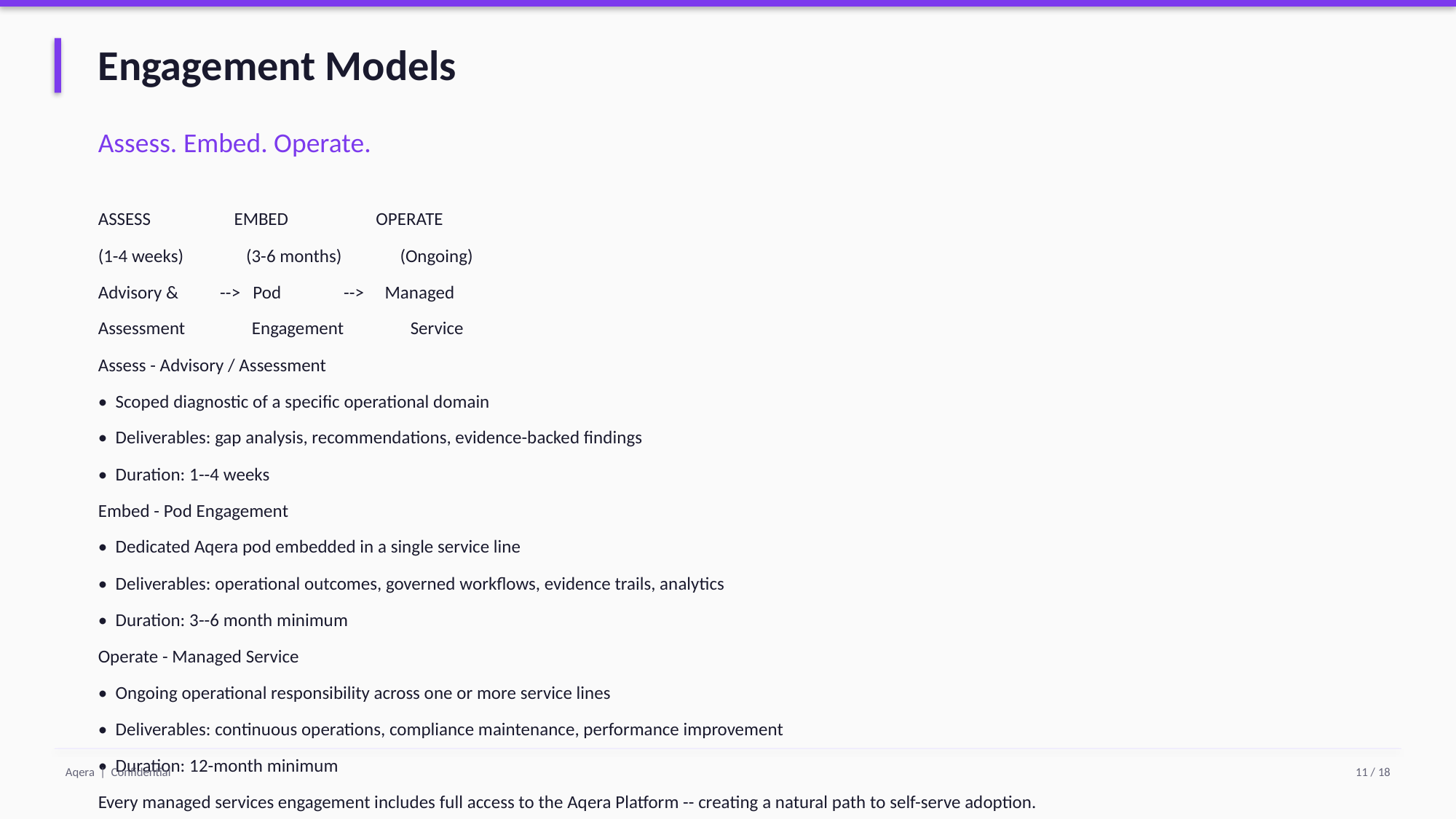

Engagement Models

Assess. Embed. Operate.
ASSESS                    EMBED                     OPERATE
(1-4 weeks)               (3-6 months)              (Ongoing)
Advisory &          -->   Pod               -->     Managed
Assessment                Engagement                Service
Assess - Advisory / Assessment
•  Scoped diagnostic of a specific operational domain
•  Deliverables: gap analysis, recommendations, evidence-backed findings
•  Duration: 1--4 weeks
Embed - Pod Engagement
•  Dedicated Aqera pod embedded in a single service line
•  Deliverables: operational outcomes, governed workflows, evidence trails, analytics
•  Duration: 3--6 month minimum
Operate - Managed Service
•  Ongoing operational responsibility across one or more service lines
•  Deliverables: continuous operations, compliance maintenance, performance improvement
•  Duration: 12-month minimum
Every managed services engagement includes full access to the Aqera Platform -- creating a natural path to self-serve adoption.

Aqera  |  Confidential
11 / 18